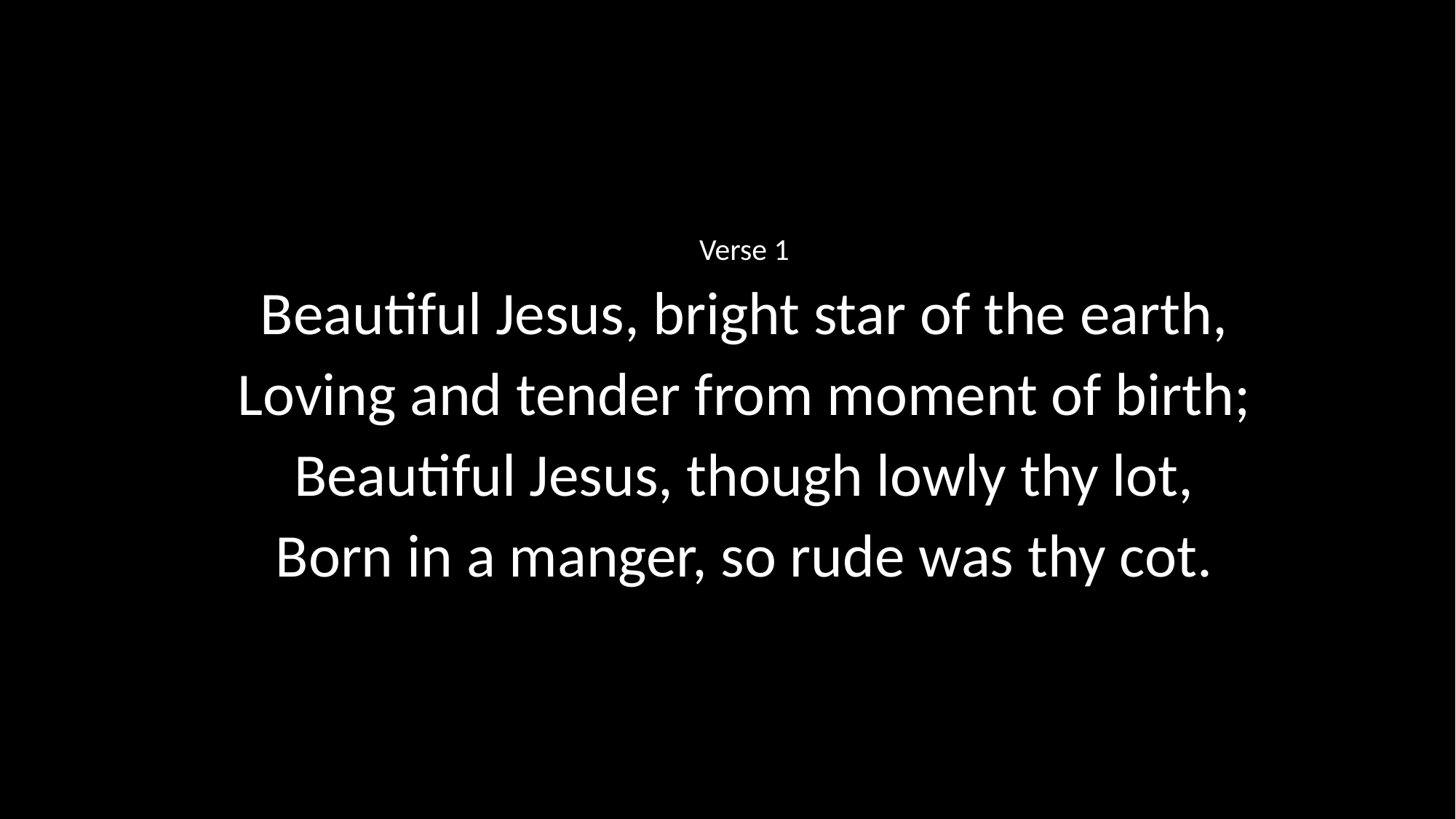

Verse 1
Beautiful Jesus, bright star of the earth,
Loving and tender from moment of birth;
Beautiful Jesus, though lowly thy lot,
Born in a manger, so rude was thy cot.